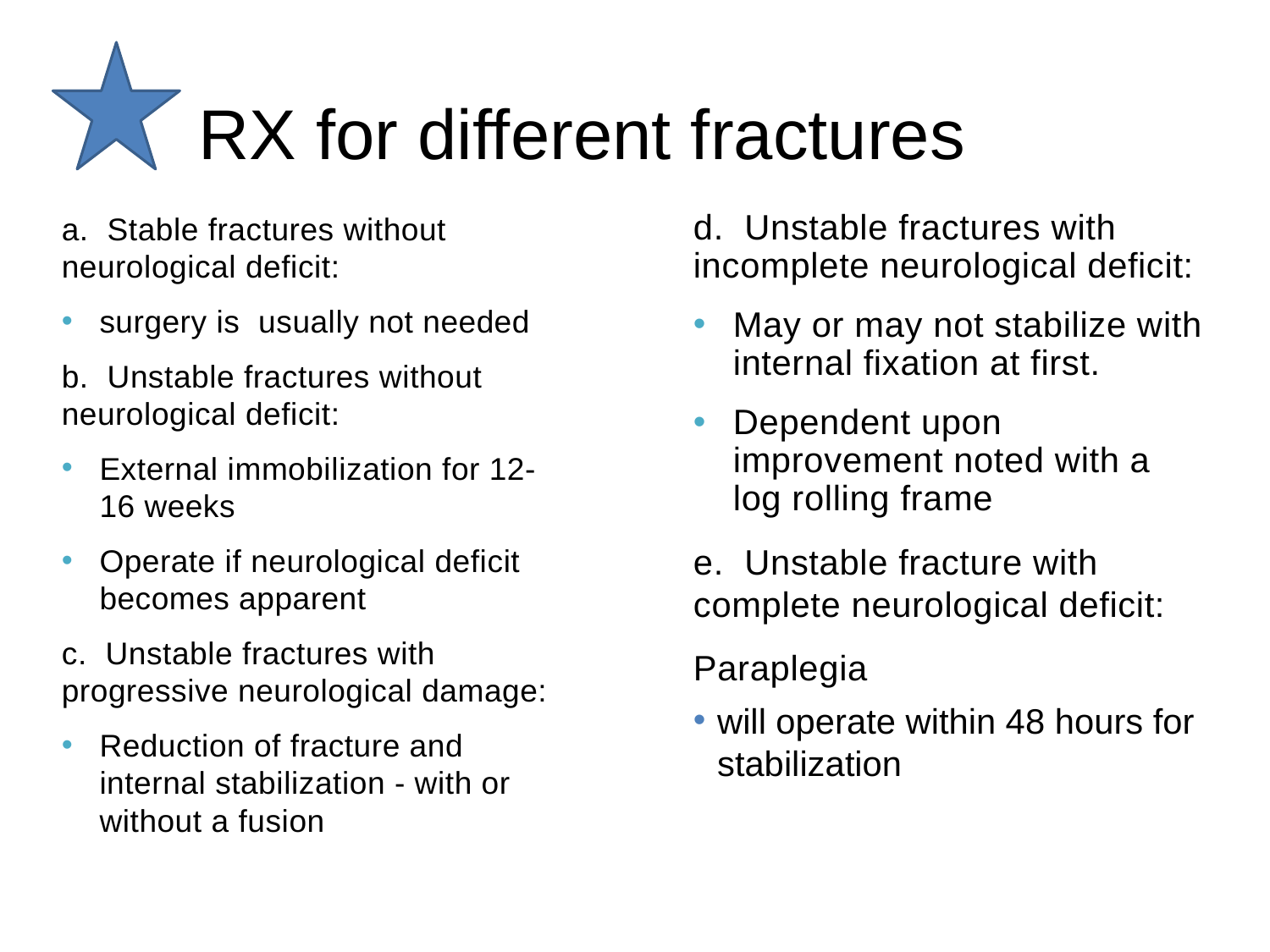

# RX for different fractures

a.  Stable fractures without  neurological deficit:
surgery is  usually not needed
b.  Unstable fractures without neurological deficit:
External immobilization for 12- 16 weeks
Operate if neurological deficit becomes apparent
c.  Unstable fractures with progressive neurological damage:
Reduction of fracture and internal stabilization - with or without a fusion

d.  Unstable fractures with incomplete neurological deficit:
May or may not stabilize with internal fixation at first.
Dependent upon improvement noted with a log rolling frame
e.  Unstable fracture with complete neurological deficit:
Paraplegia
will operate within 48 hours for  stabilization